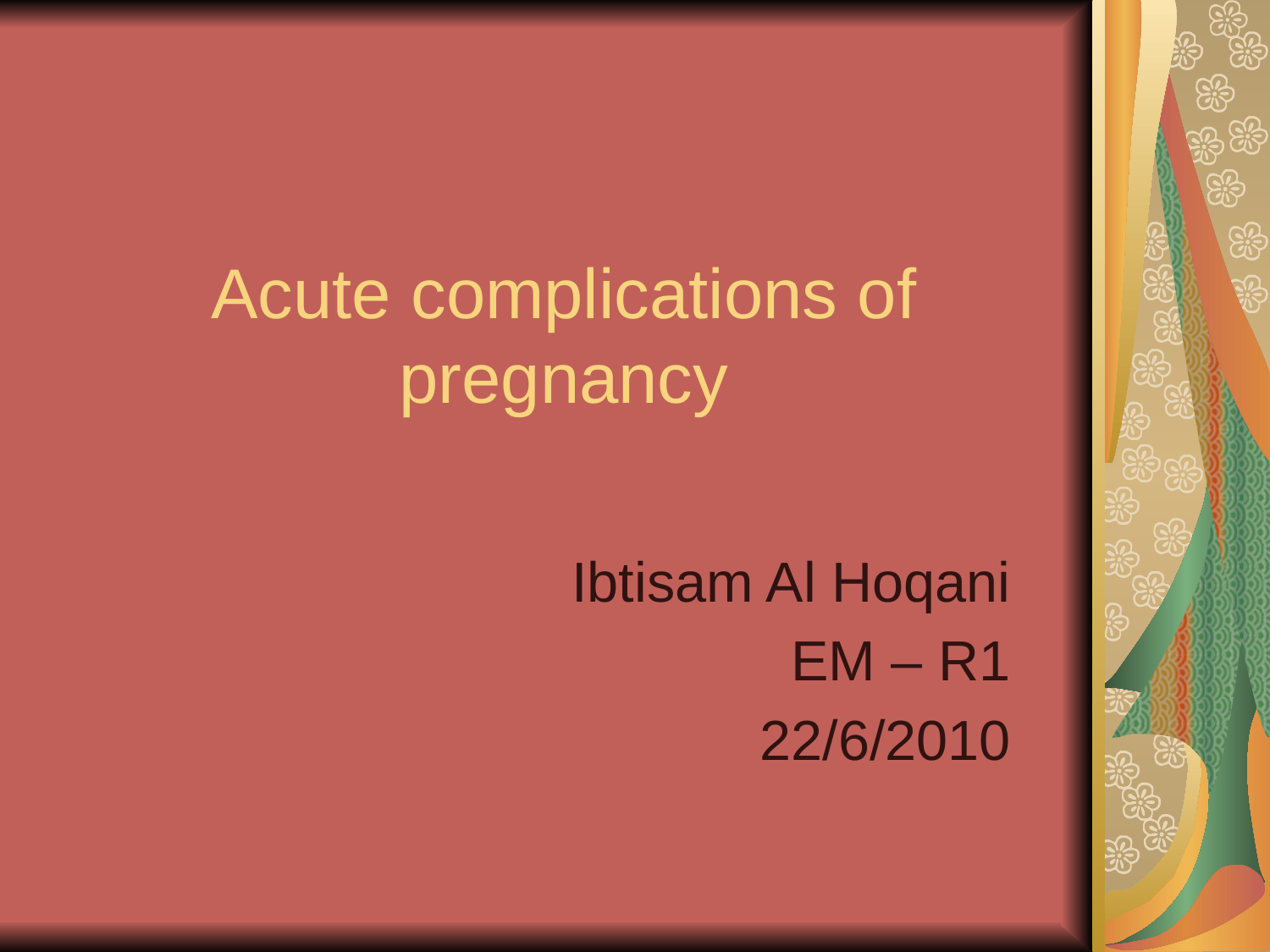

# Acute complications of pregnancy
Ibtisam Al Hoqani
EM – R1
22/6/2010